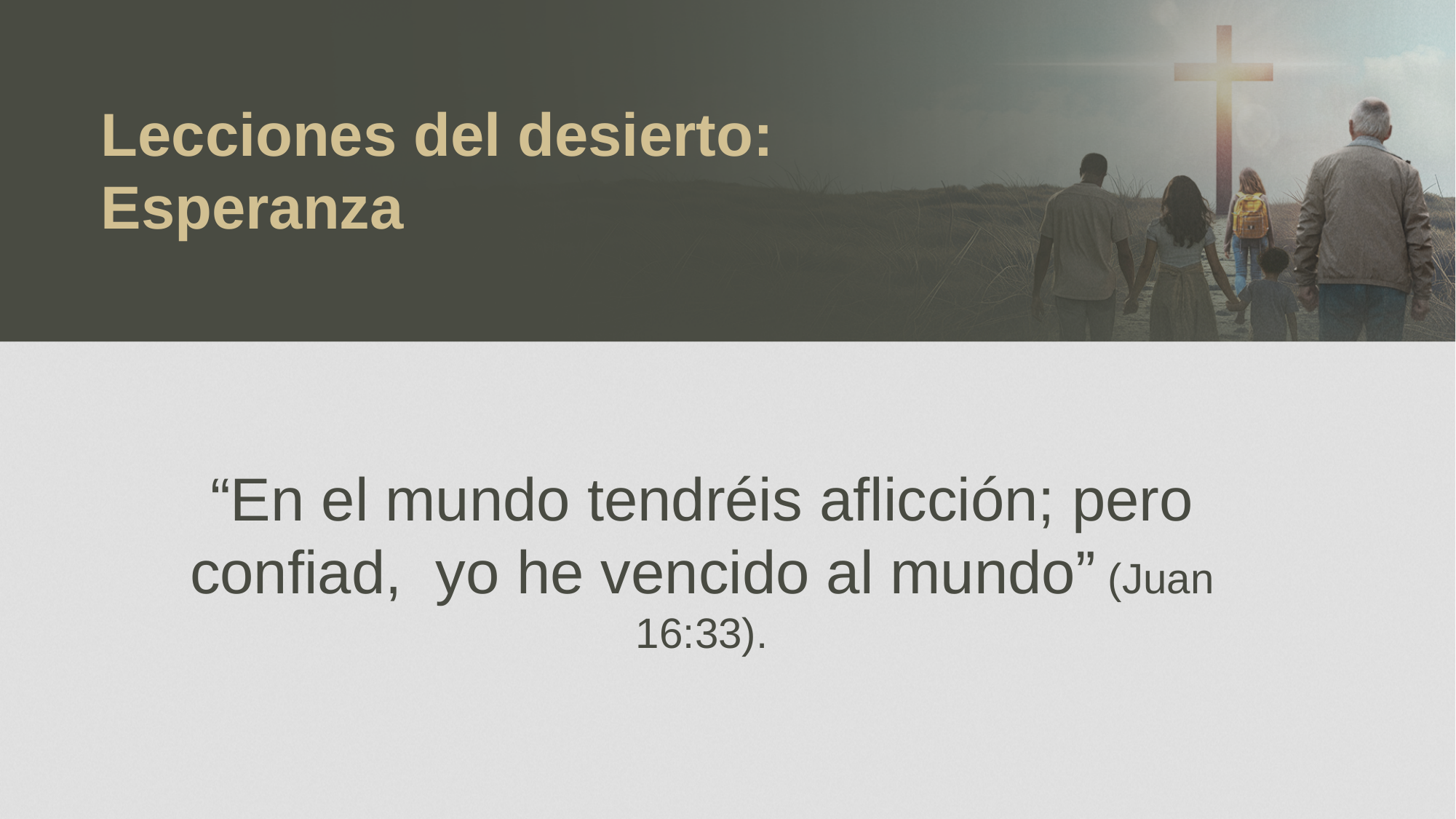

Lecciones del desierto:
Esperanza
“En el mundo tendréis aflicción; pero confiad,  yo he vencido al mundo” (Juan 16:33).